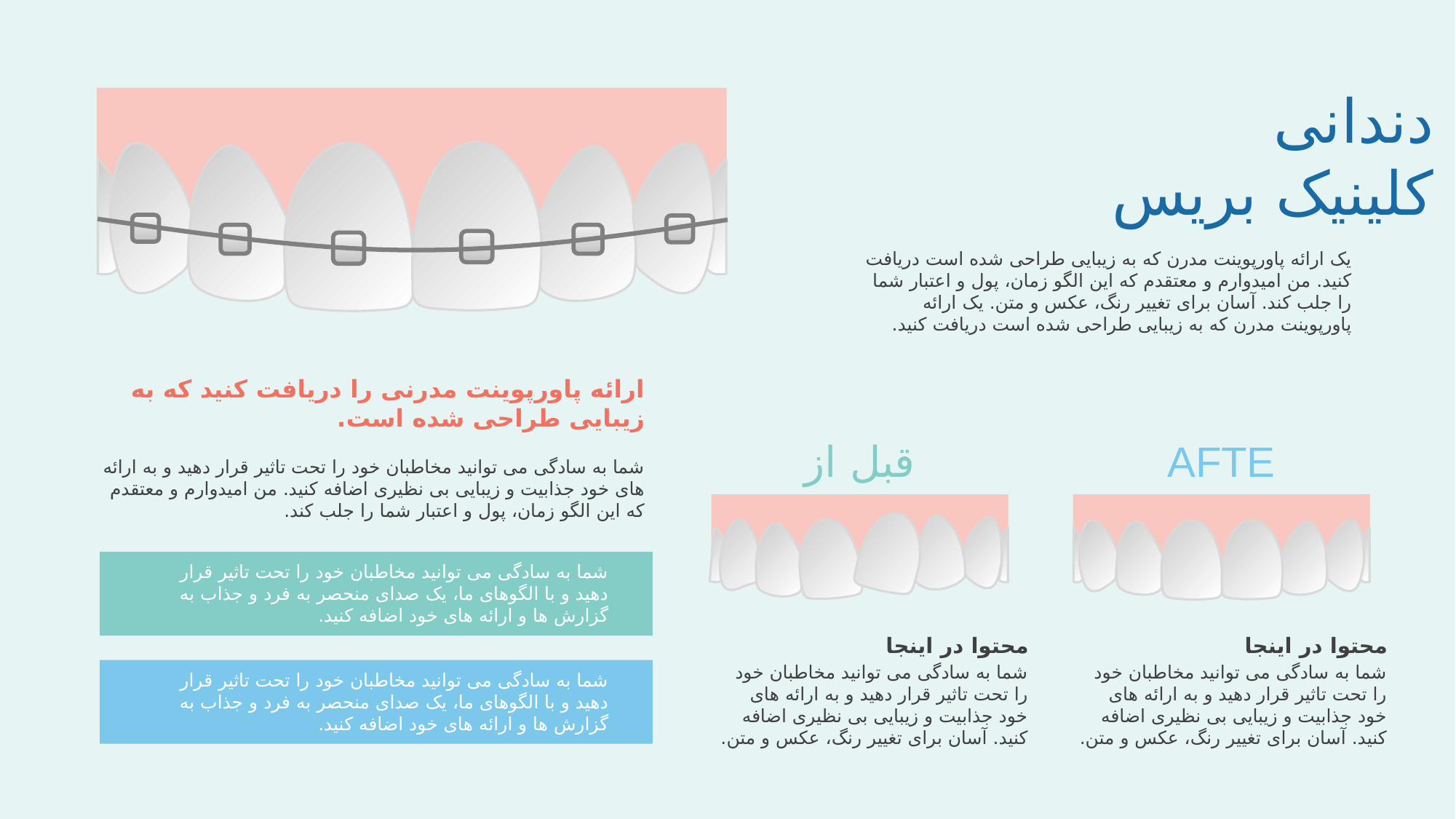

دندانی
کلینیک بریس

یک ارائه پاورپوینت مدرن که به زیبایی طراحی شده است دریافت کنید. من امیدوارم و معتقدم که این الگو زمان، پول و اعتبار شما را جلب کند. آسان برای تغییر رنگ، عکس و متن. یک ارائه پاورپوینت مدرن که به زیبایی طراحی شده است دریافت کنید.
ارائه پاورپوینت مدرنی را دریافت کنید که به زیبایی طراحی شده است.
AFTE
قبل از
شما به سادگی می توانید مخاطبان خود را تحت تاثیر قرار دهید و به ارائه های خود جذابیت و زیبایی بی نظیری اضافه کنید. من امیدوارم و معتقدم که این الگو زمان، پول و اعتبار شما را جلب کند.

شما به سادگی می توانید مخاطبان خود را تحت تاثیر قرار دهید و با الگوهای ما، یک صدای منحصر به فرد و جذاب به گزارش ها و ارائه های خود اضافه کنید.
محتوا در اینجا
شما به سادگی می توانید مخاطبان خود را تحت تاثیر قرار دهید و به ارائه های خود جذابیت و زیبایی بی نظیری اضافه کنید. آسان برای تغییر رنگ، عکس و متن.
محتوا در اینجا
شما به سادگی می توانید مخاطبان خود را تحت تاثیر قرار دهید و به ارائه های خود جذابیت و زیبایی بی نظیری اضافه کنید. آسان برای تغییر رنگ، عکس و متن.

شما به سادگی می توانید مخاطبان خود را تحت تاثیر قرار دهید و با الگوهای ما، یک صدای منحصر به فرد و جذاب به گزارش ها و ارائه های خود اضافه کنید.